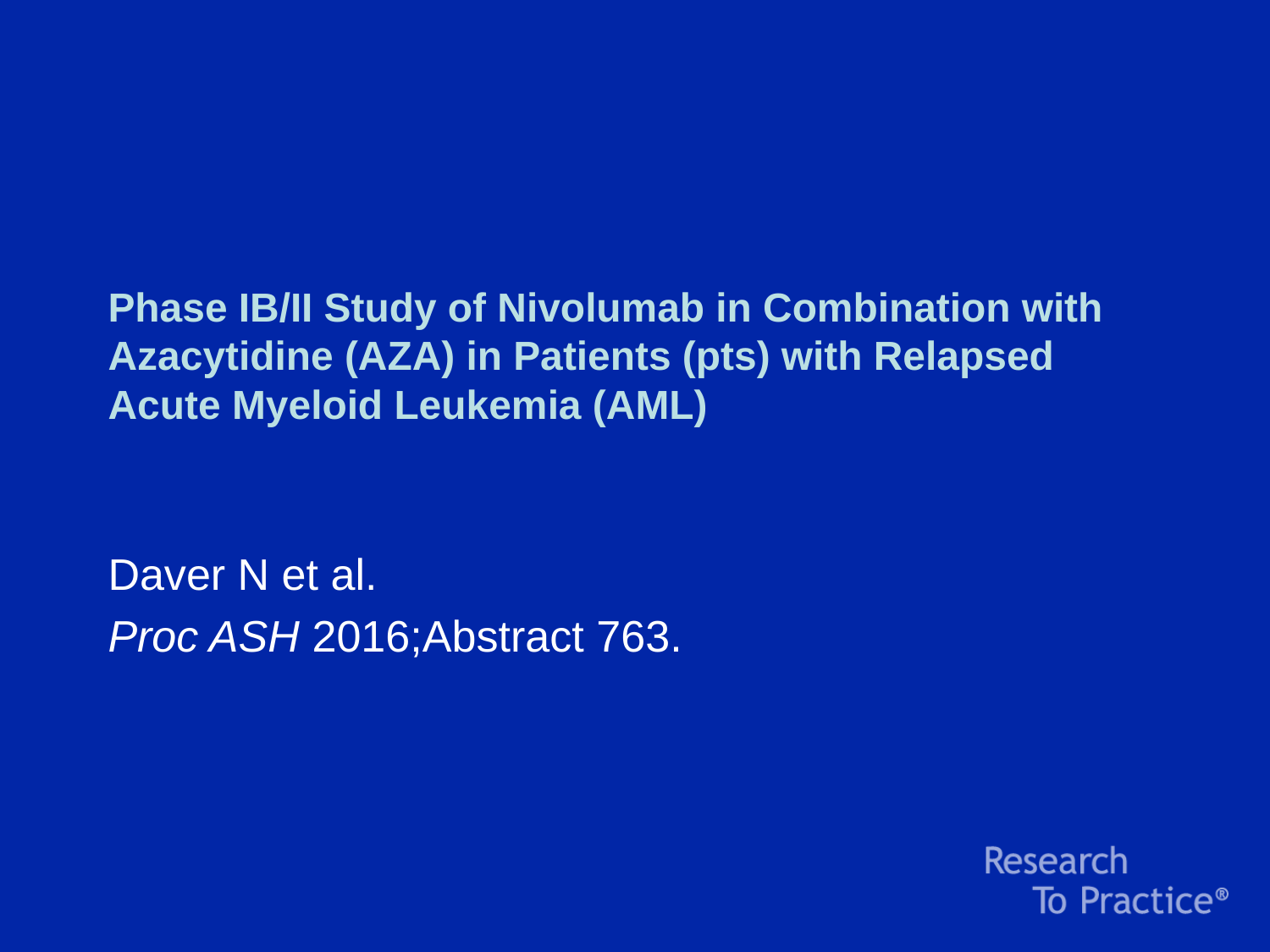

# Phase IB/II Study of Nivolumab in Combination with Azacytidine (AZA) in Patients (pts) with Relapsed Acute Myeloid Leukemia (AML)
Daver N et al.
Proc ASH 2016;Abstract 763.